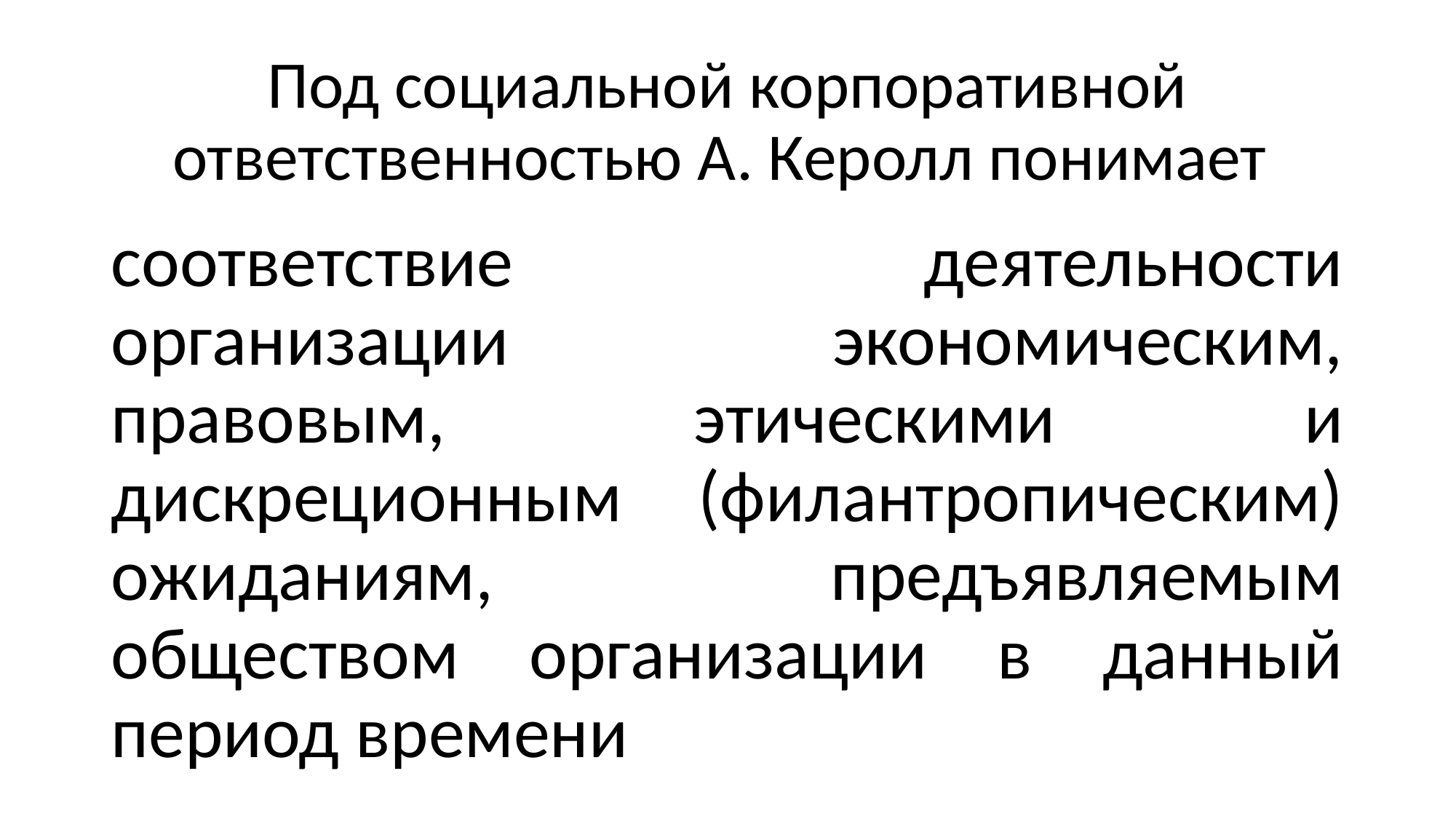

# Под социальной корпоративной ответственностью А. Керолл понимает
соответствие деятельности организации экономическим, правовым, этическими и дискреционным (филантропическим) ожиданиям, предъявляемым обществом организации в данный период времени